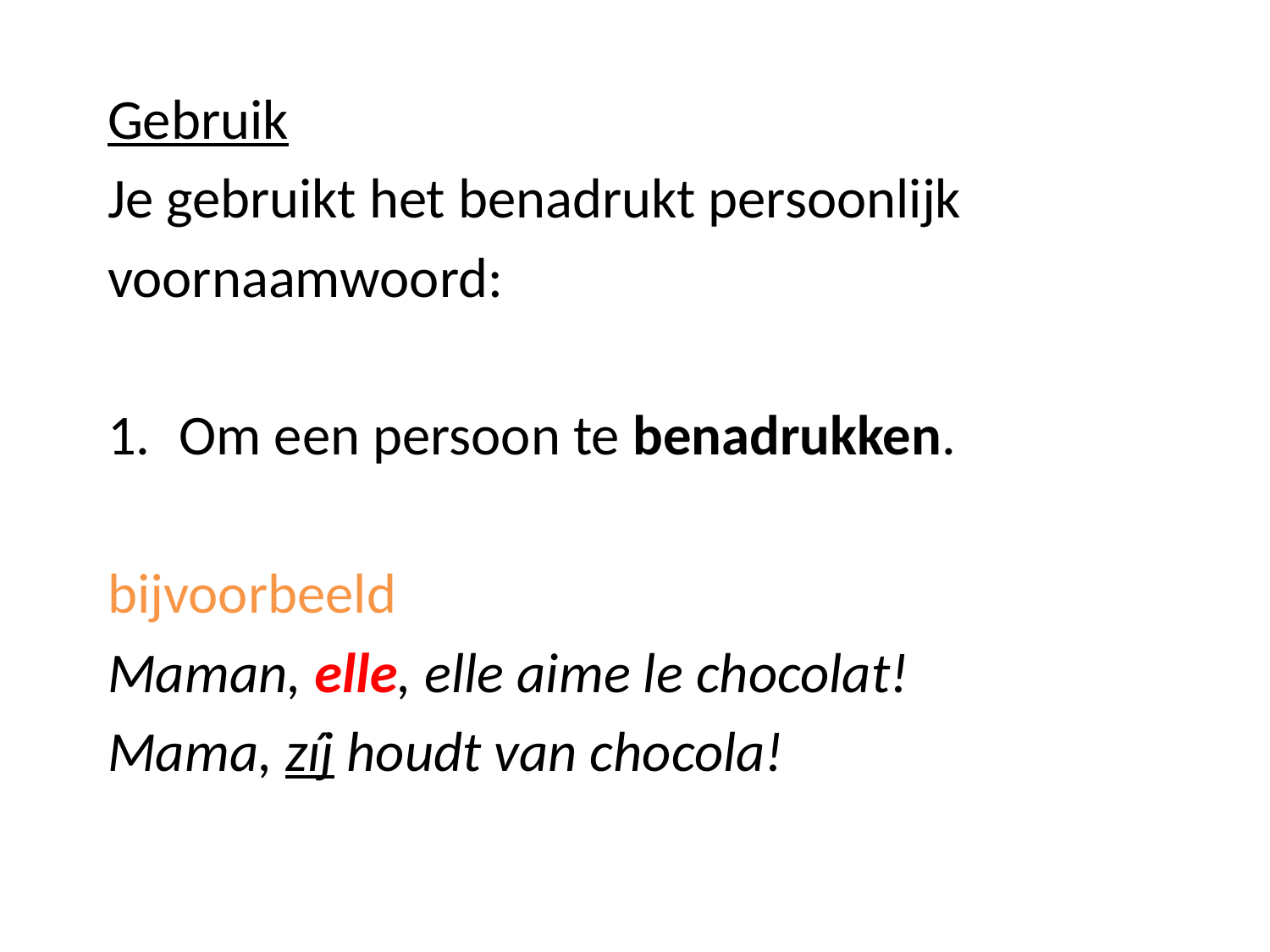

Gebruik
Je gebruikt het benadrukt persoonlijk
voornaamwoord:

Om een persoon te benadrukken.

bijvoorbeeld
Maman, elle, elle aime le chocolat!
Mama, zíj houdt van chocola!